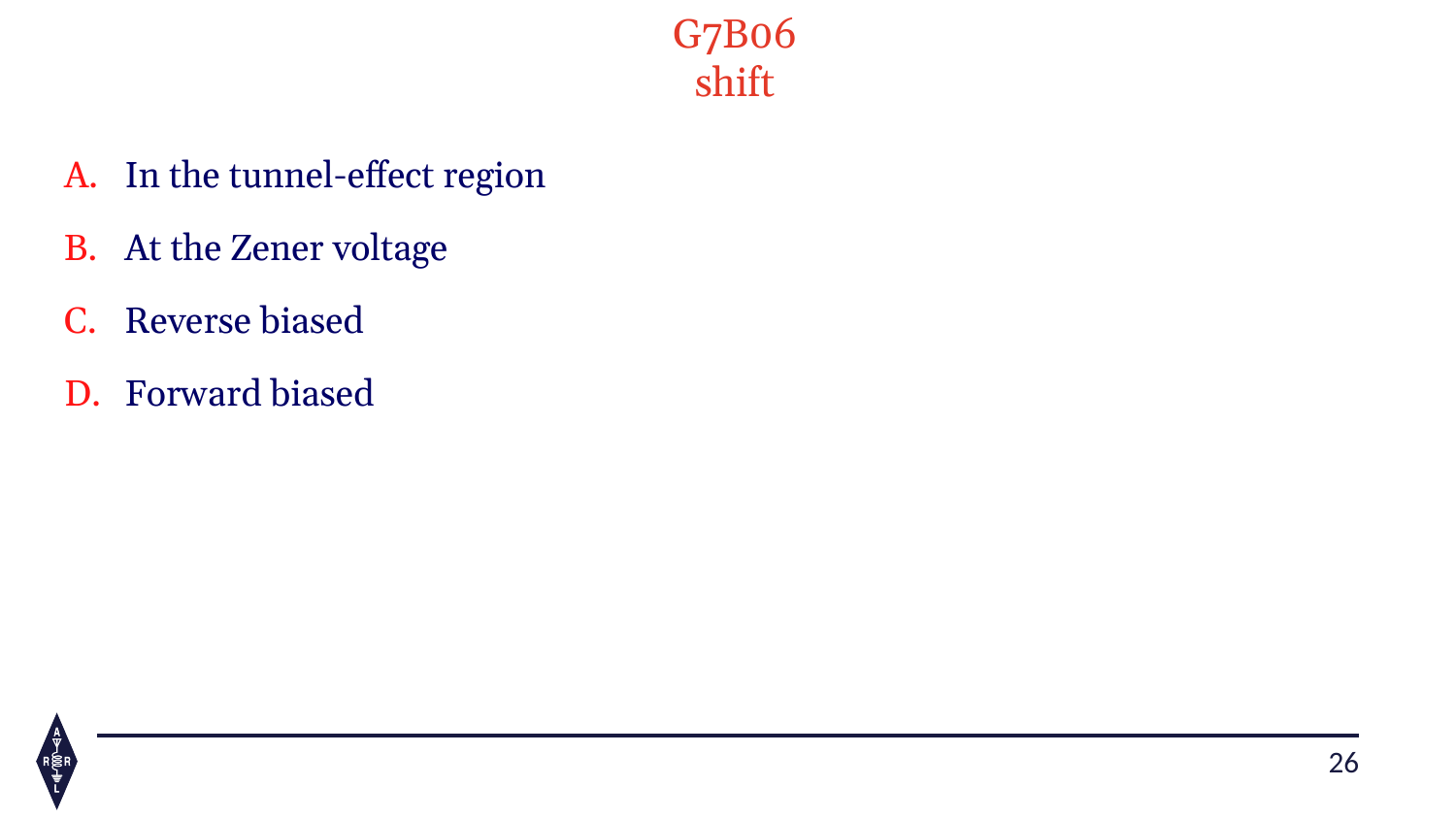

G7B06
shift
In the tunnel-effect region
At the Zener voltage
Reverse biased
Forward biased
26